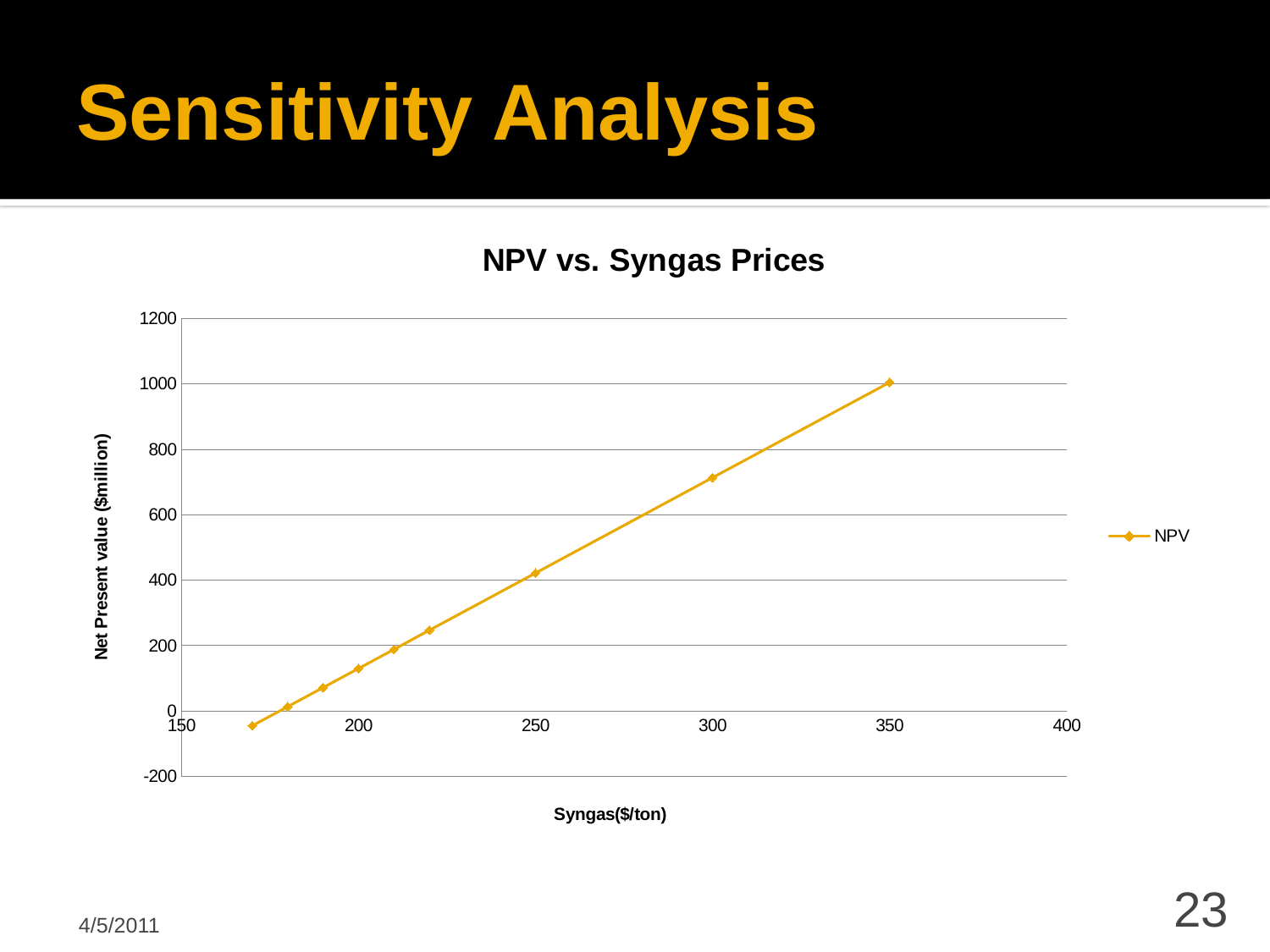

# Sensitivity Analysis

### Chart: NPV vs. Syngas Prices

| Category |  |
|---|---|
4/5/2011
23